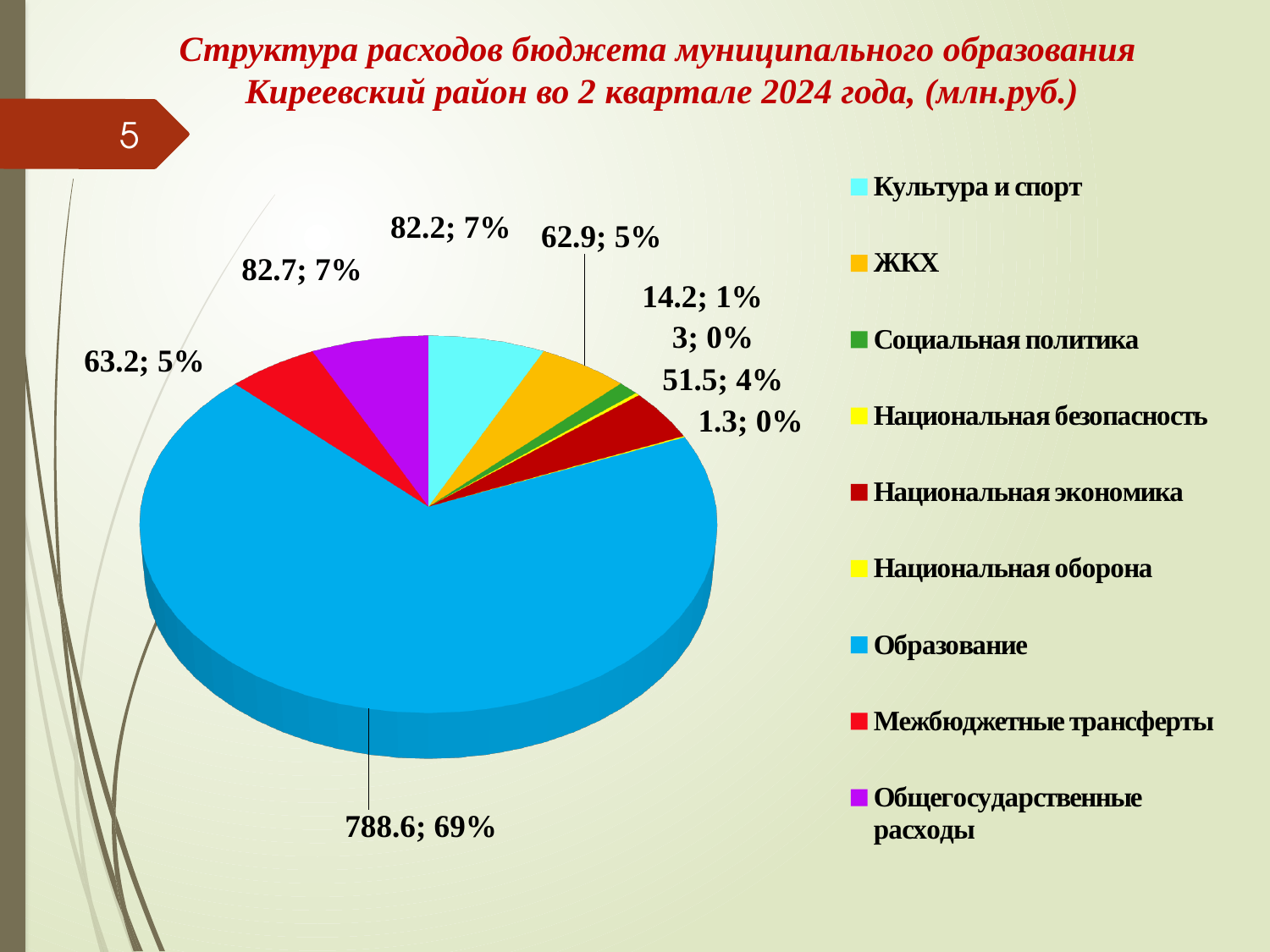

# Структура расходов бюджета муниципального образования Киреевский район во 2 квартале 2024 года, (млн.руб.)
5

[unsupported chart]